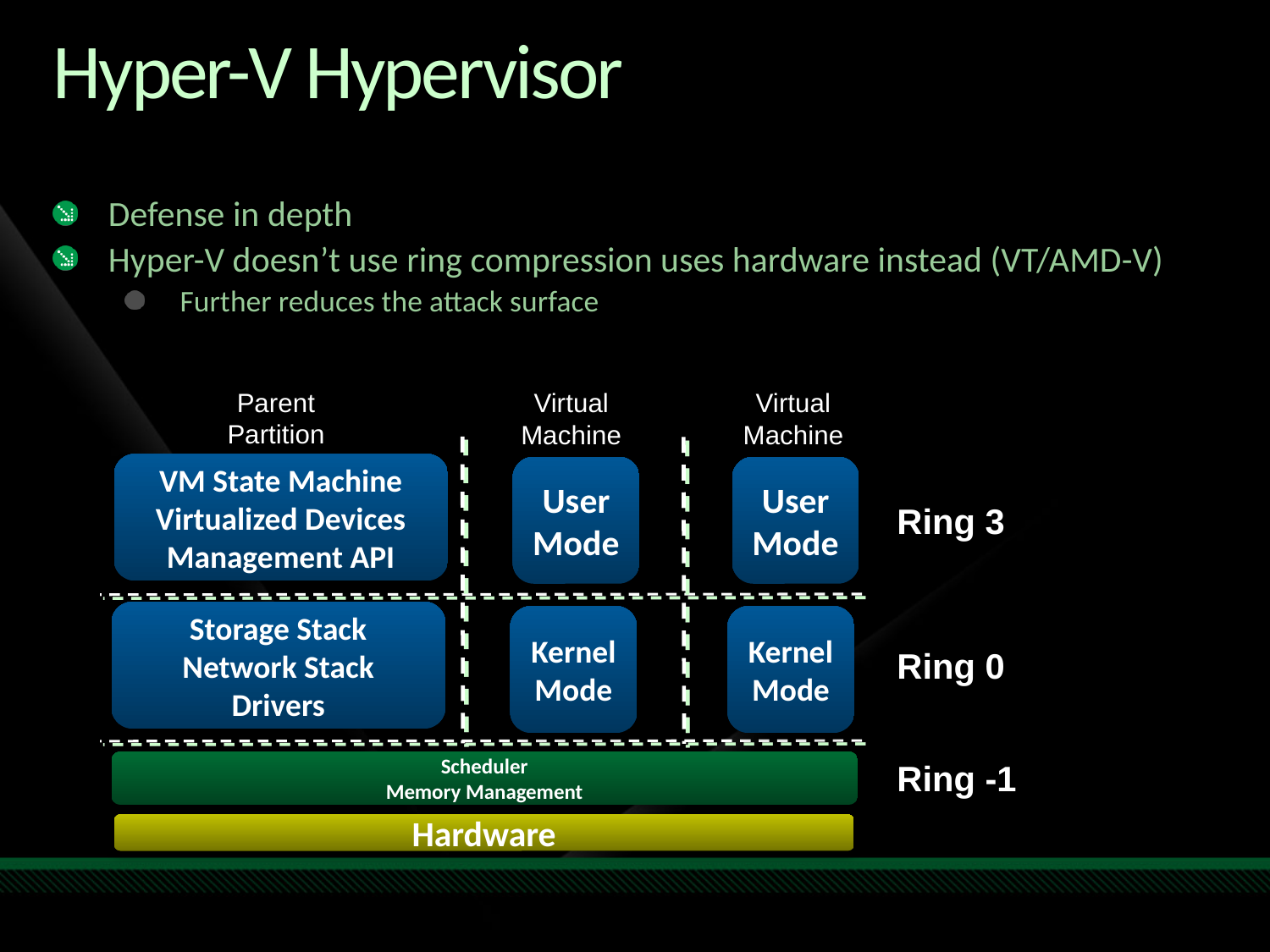

# Hyper-V Hypervisor
Defense in depth
Hyper-V doesn’t use ring compression uses hardware instead (VT/AMD-V)
Further reduces the attack surface
Parent
Partition
Virtual
Machine
Virtual
Machine

VM State Machine
Virtualized Devices
Management API
User
Mode
User
Mode
Ring 3

Storage Stack
Network Stack
Drivers
Kernel
Mode
Kernel
Mode
Ring 0

Ring -1
Scheduler
Memory Management
Hardware